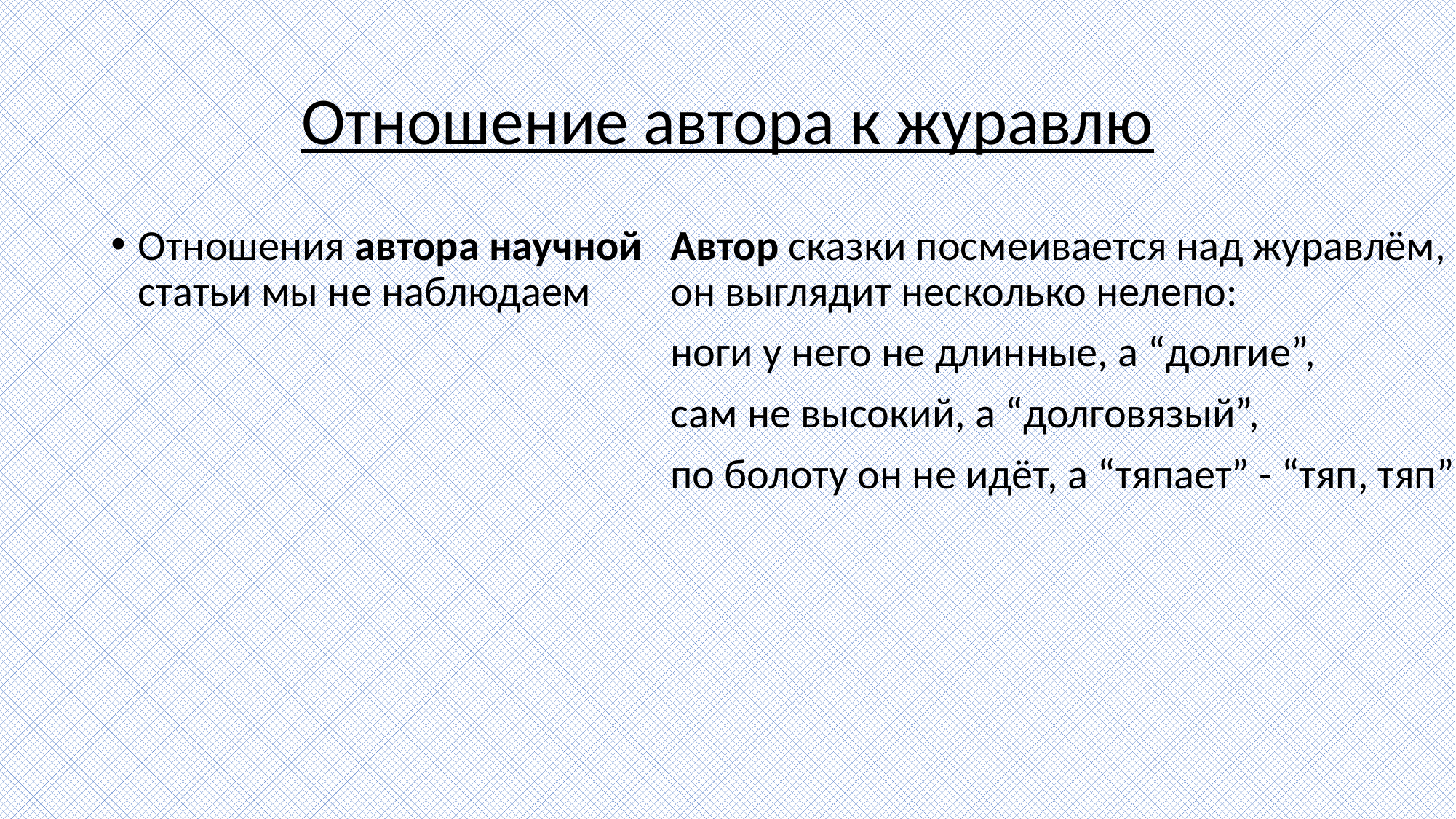

# Отношение автора к журавлю
Отношения автора научной статьи мы не наблюдаем
Автор сказки посмеивается над журавлём, он выглядит несколько нелепо:
ноги у него не длинные, а “долгие”,
сам не высокий, а “долговязый”,
по болоту он не идёт, а “тяпает” - “тяп, тяп”